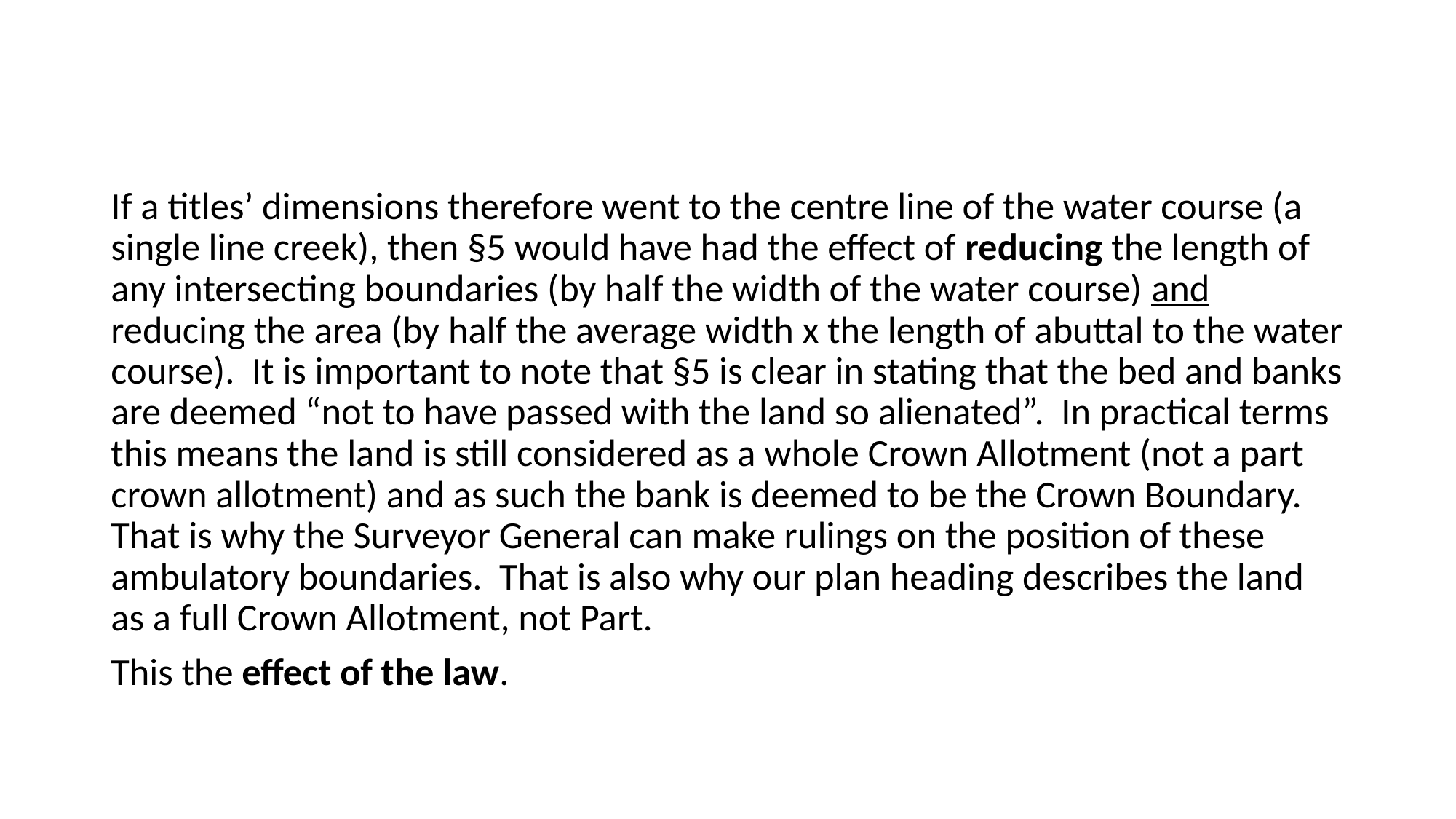

#
If a titles’ dimensions therefore went to the centre line of the water course (a single line creek), then §5 would have had the effect of reducing the length of any intersecting boundaries (by half the width of the water course) and reducing the area (by half the average width x the length of abuttal to the water course).  It is important to note that §5 is clear in stating that the bed and banks are deemed “not to have passed with the land so alienated”.  In practical terms this means the land is still considered as a whole Crown Allotment (not a part crown allotment) and as such the bank is deemed to be the Crown Boundary.  That is why the Surveyor General can make rulings on the position of these ambulatory boundaries.  That is also why our plan heading describes the land as a full Crown Allotment, not Part.
This the effect of the law.